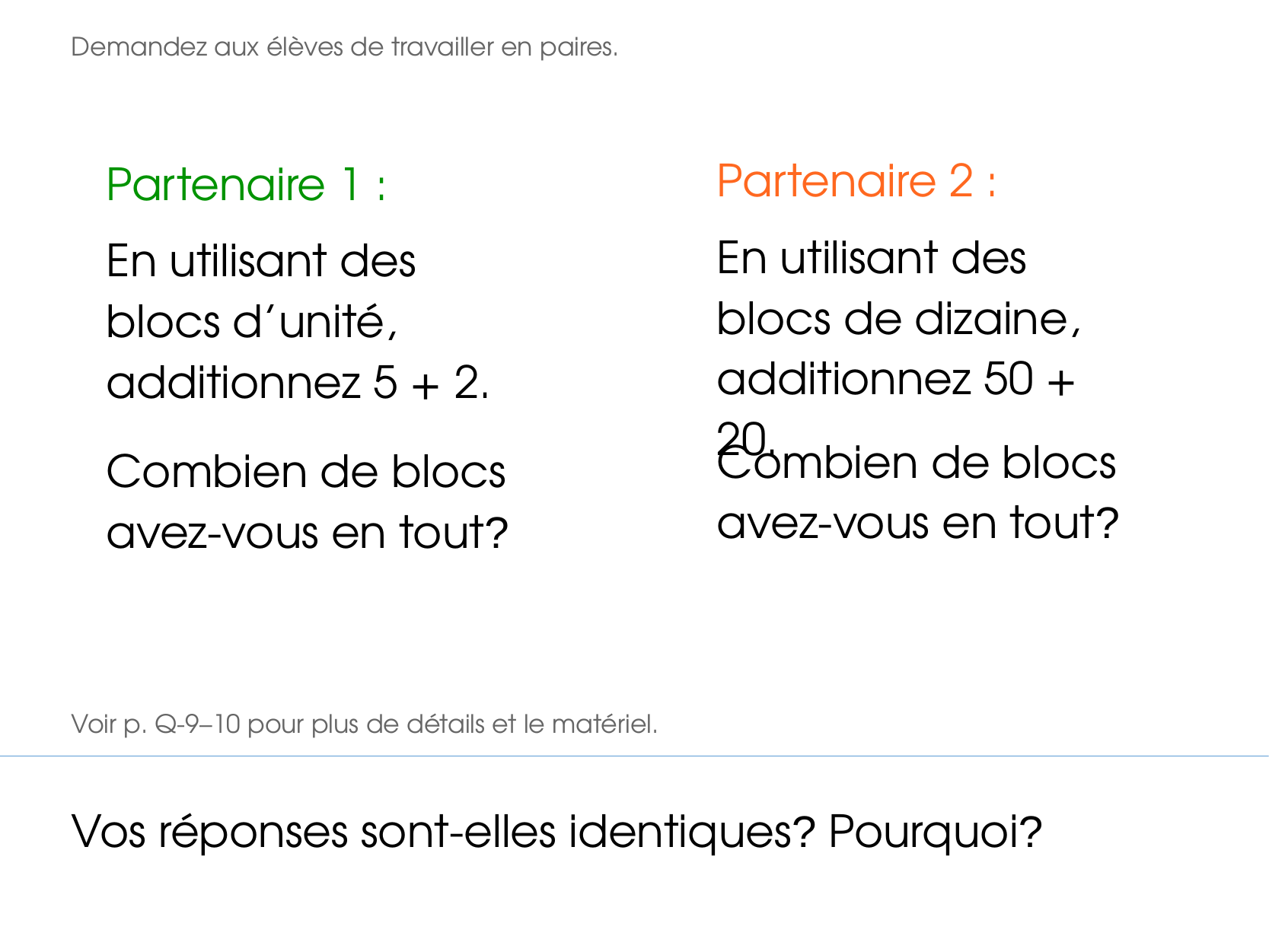

Demandez aux élèves de travailler en paires.
Partenaire 2 :
En utilisant des blocs de dizaine,
additionnez 50 + 20.
Combien de blocs
avez-vous en tout?
Partenaire 1 :
En utilisant des blocs d’unité,
additionnez 5 + 2.
Combien de blocs
avez-vous en tout?
Voir p. Q-9–10 pour plus de détails et le matériel.
Vos réponses sont-elles identiques? Pourquoi?